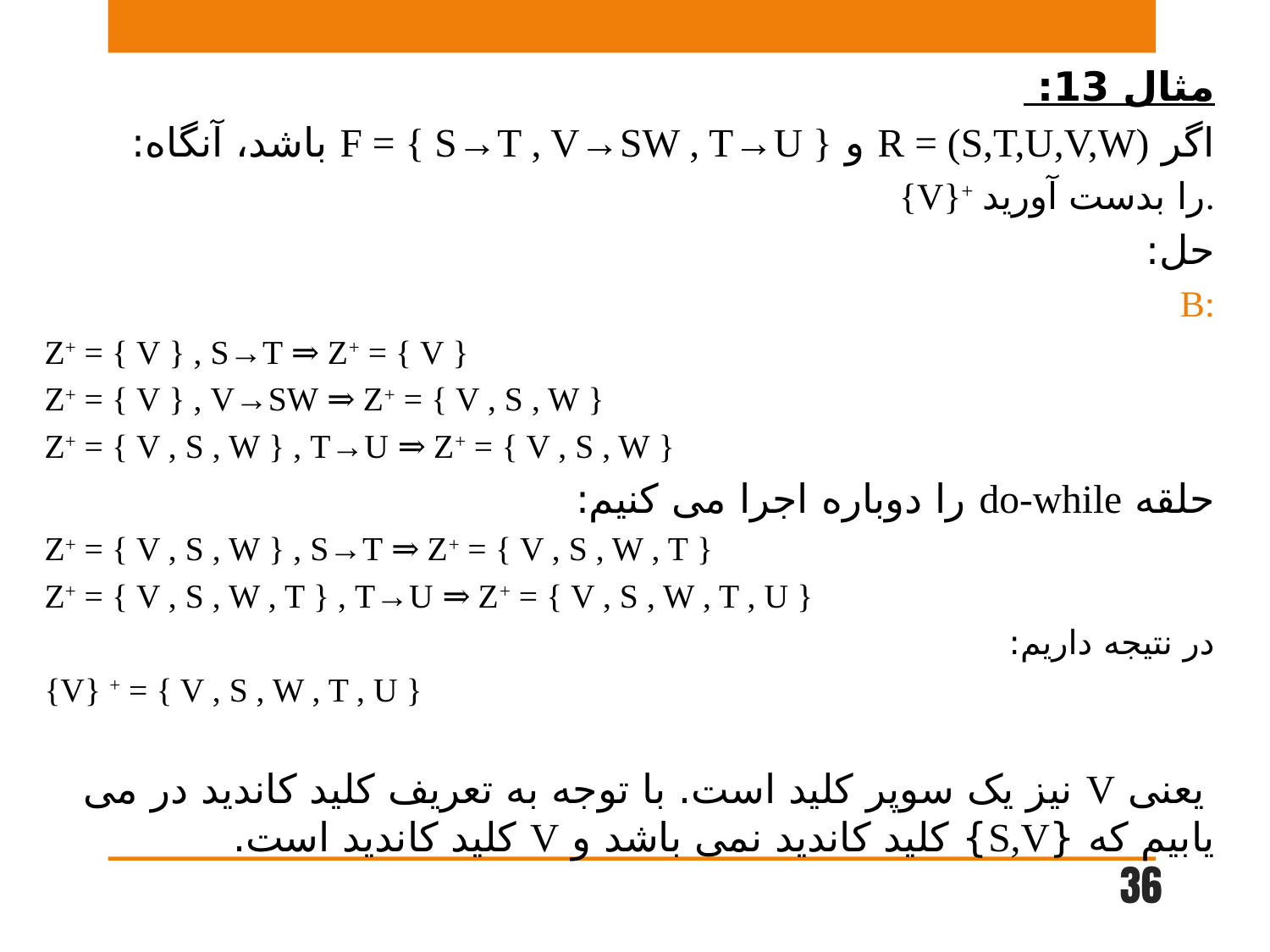

مثال 13:
اگر R = (S,T,U,V,W) و F = { S→T , V→SW , T→U } باشد، آنگاه:
{V}+ را بدست آورید.
حل:
B:
Z+ = { V } , S→T ⇒ Z+ = { V }
Z+ = { V } , V→SW ⇒ Z+ = { V , S , W }
Z+ = { V , S , W } , T→U ⇒ Z+ = { V , S , W }
حلقه do-while را دوباره اجرا می کنیم:
Z+ = { V , S , W } , S→T ⇒ Z+ = { V , S , W , T }
Z+ = { V , S , W , T } , T→U ⇒ Z+ = { V , S , W , T , U }
در نتیجه داریم:
{V} + = { V , S , W , T , U }

 یعنی V نیز یک سوپر کلید است. با توجه به تعریف کلید کاندید در می یابیم که {S,V} کلید کاندید نمی باشد و V کلید کاندید است.
36